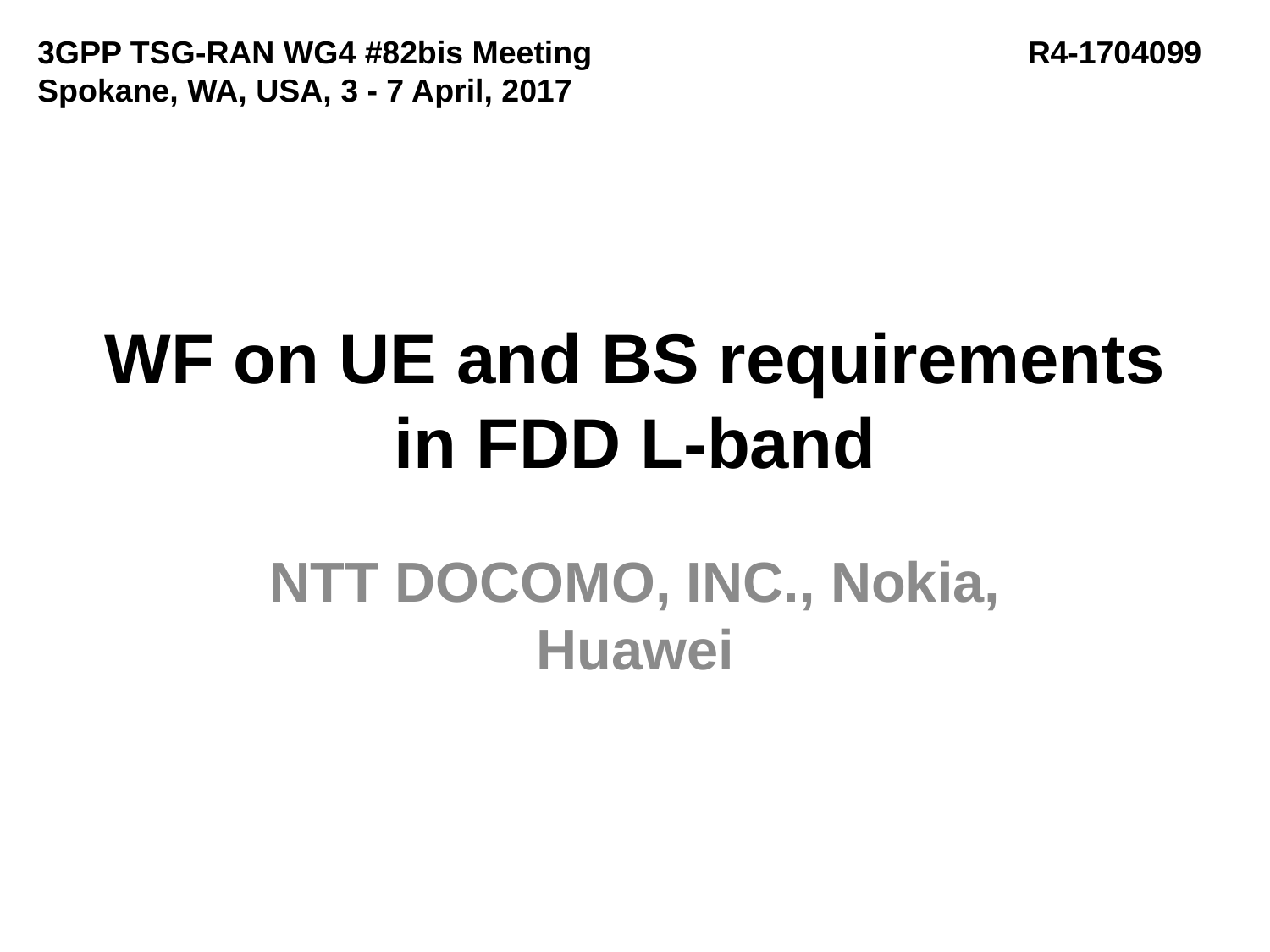

3GPP TSG-RAN WG4 #82bis Meeting				 Spokane, WA, USA, 3 - 7 April, 2017
R4-1704099
# WF on UE and BS requirements in FDD L-band
NTT DOCOMO, INC., Nokia, Huawei